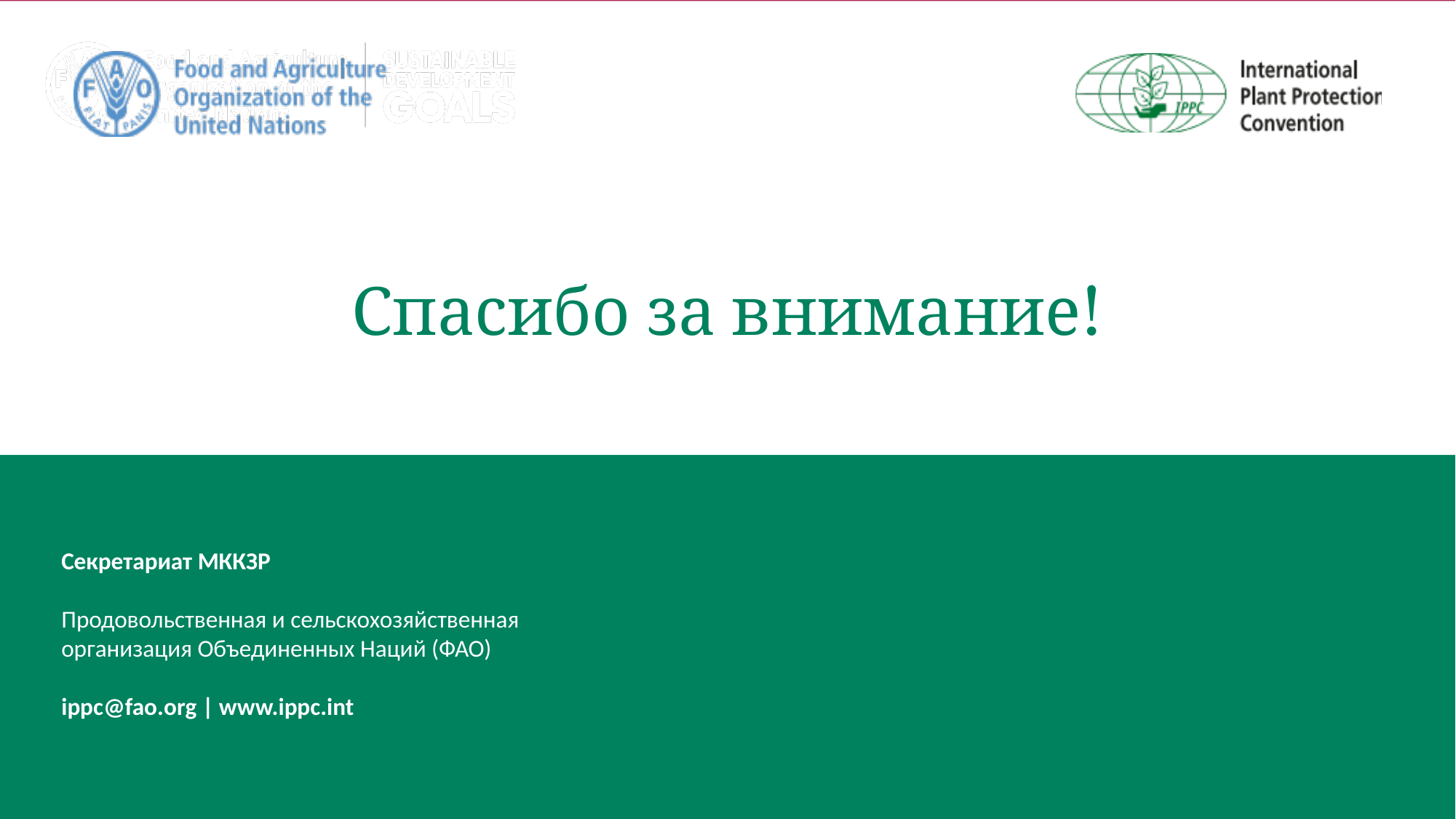

# Спасибо за внимание!
Секретариат МККЗР
Продовольственная и сельскохозяйственная организация Объединенных Наций (ФАО)
ippc@fao.org | www.ippc.int